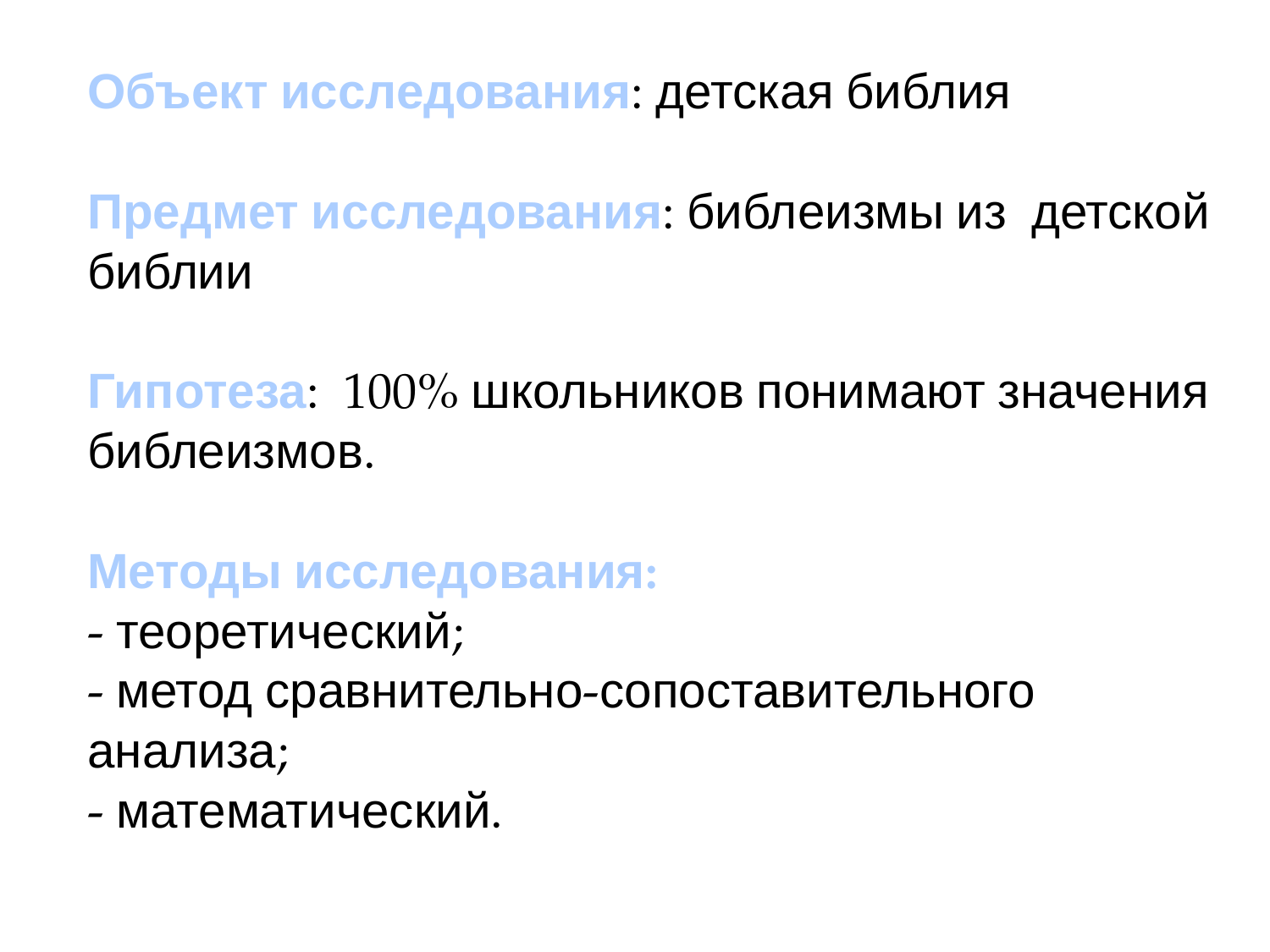

# Объект исследования: детская библия Предмет исследования: библеизмы из  детской библии Гипотеза:  100% школьников понимают значения библеизмов. Методы исследования: - теоретический; - метод сравнительно-сопоставительного анализа; - математический.